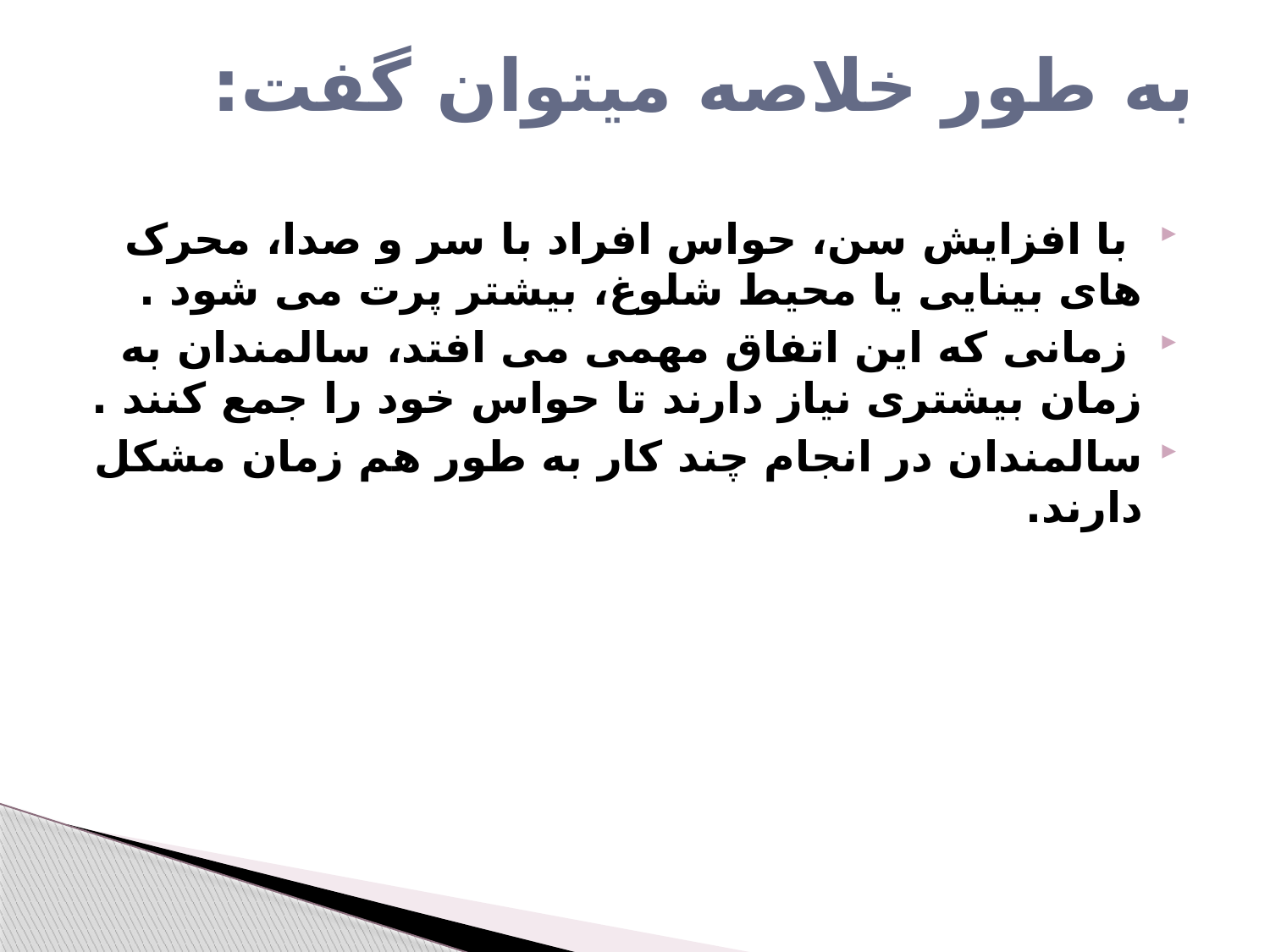

# به طور خلاصه میتوان گفت:
 با افزایش سن، حواس افراد با سر و صدا، محرک های بینایی یا محیط شلوغ، بیشتر پرت می شود .
 زمانی که این اتفاق مهمی می افتد، سالمندان به زمان بیشتری نیاز دارند تا حواس خود را جمع کنند .
سالمندان در انجام چند کار به طور هم زمان مشکل دارند.